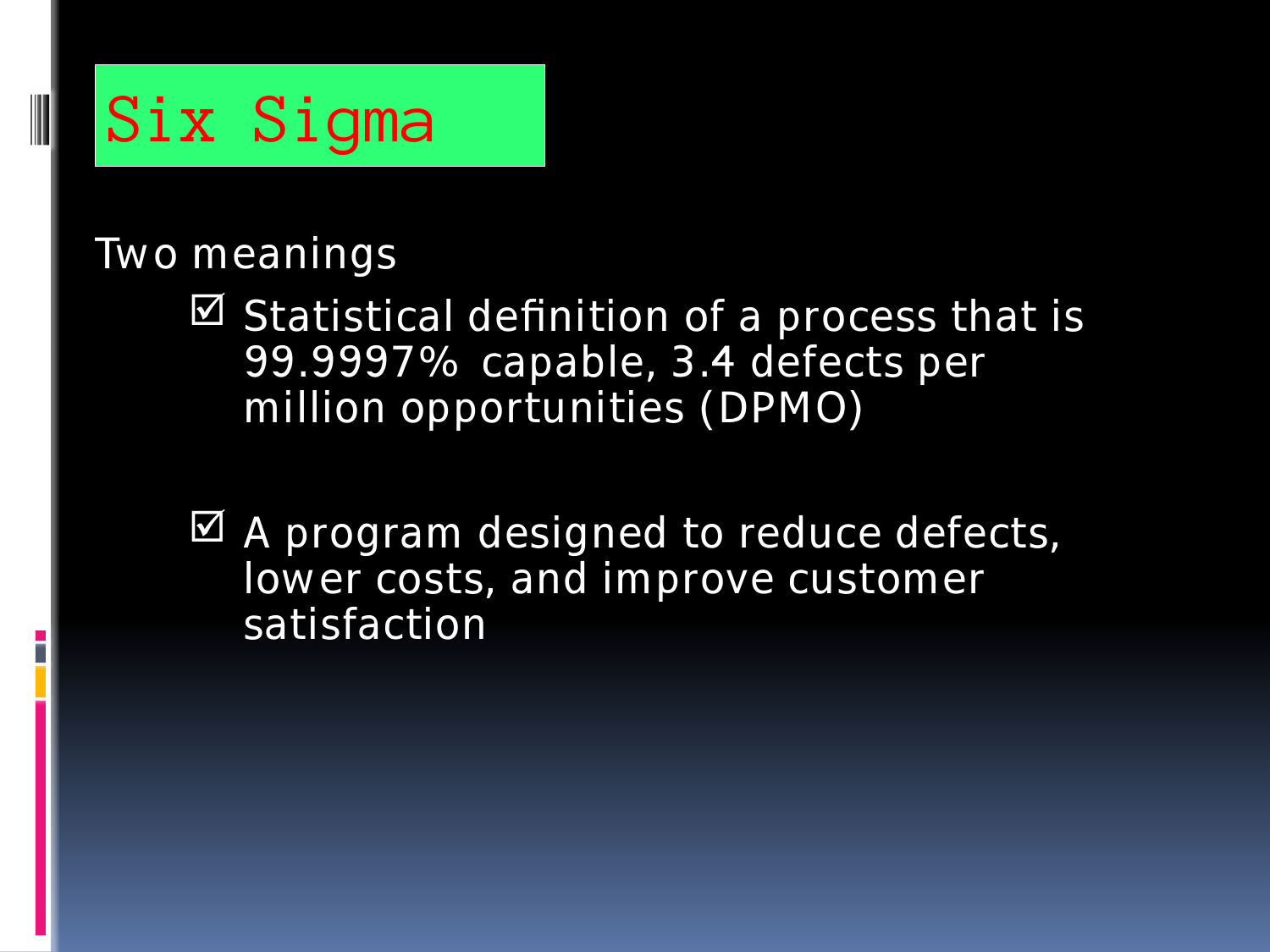

# Six Sigma
Two meanings
Statistical definition of a process that is 99.9997% capable, 3.4 defects per million opportunities (DPMO)

A program designed to reduce defects, lower costs, and improve customer satisfaction